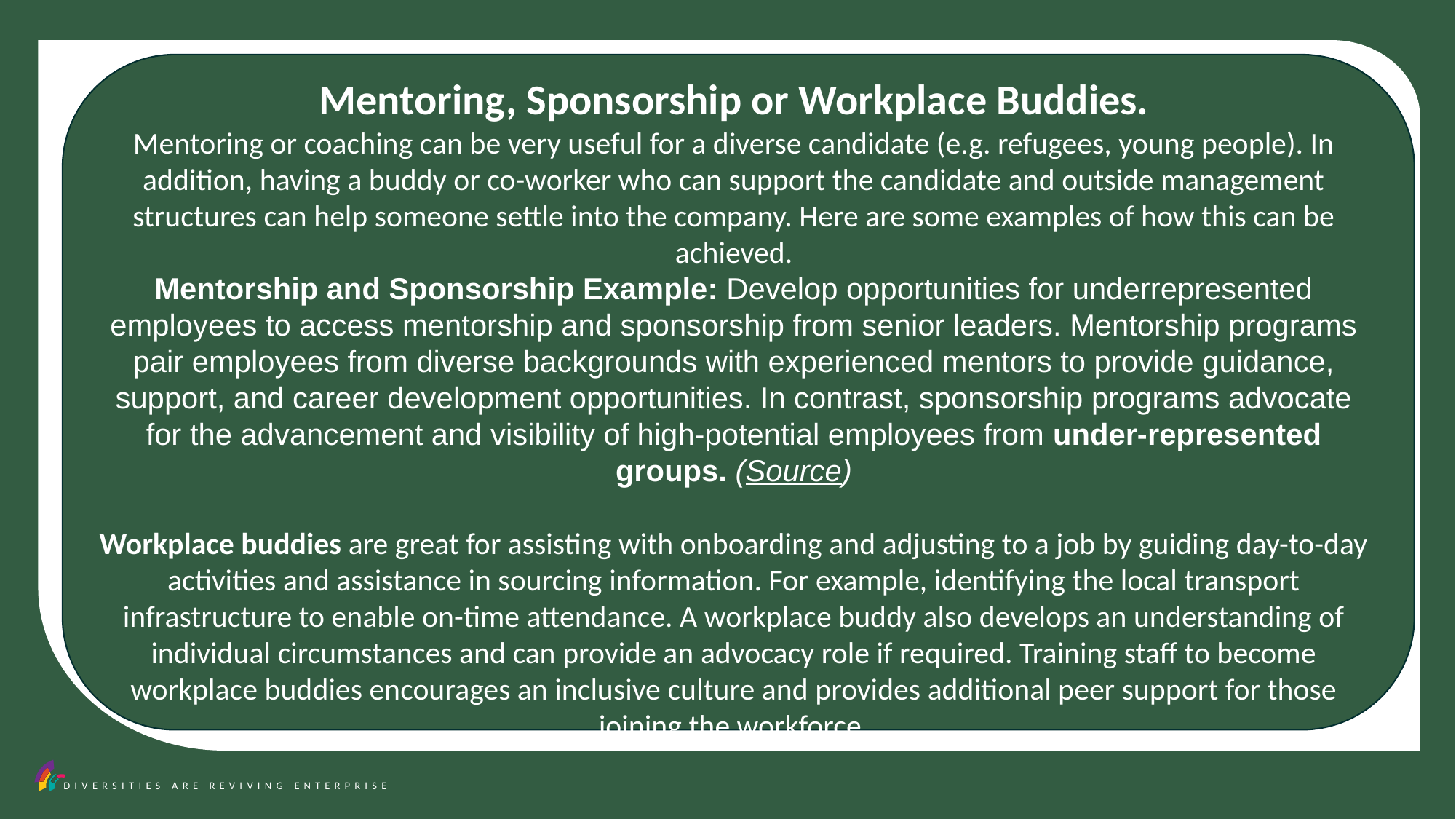

Mentoring, Sponsorship or Workplace Buddies.
Mentoring or coaching can be very useful for a diverse candidate (e.g. refugees, young people). In addition, having a buddy or co-worker who can support the candidate and outside management structures can help someone settle into the company. Here are some examples of how this can be achieved.
Mentorship and Sponsorship Example: Develop opportunities for underrepresented employees to access mentorship and sponsorship from senior leaders. Mentorship programs pair employees from diverse backgrounds with experienced mentors to provide guidance, support, and career development opportunities. In contrast, sponsorship programs advocate for the advancement and visibility of high-potential employees from under-represented groups. (Source)

Workplace buddies are great for assisting with onboarding and adjusting to a job by guiding day-to-day activities and assistance in sourcing information. For example, identifying the local transport infrastructure to enable on-time attendance. A workplace buddy also develops an understanding of individual circumstances and can provide an advocacy role if required. Training staff to become workplace buddies encourages an inclusive culture and provides additional peer support for those joining the workforce.